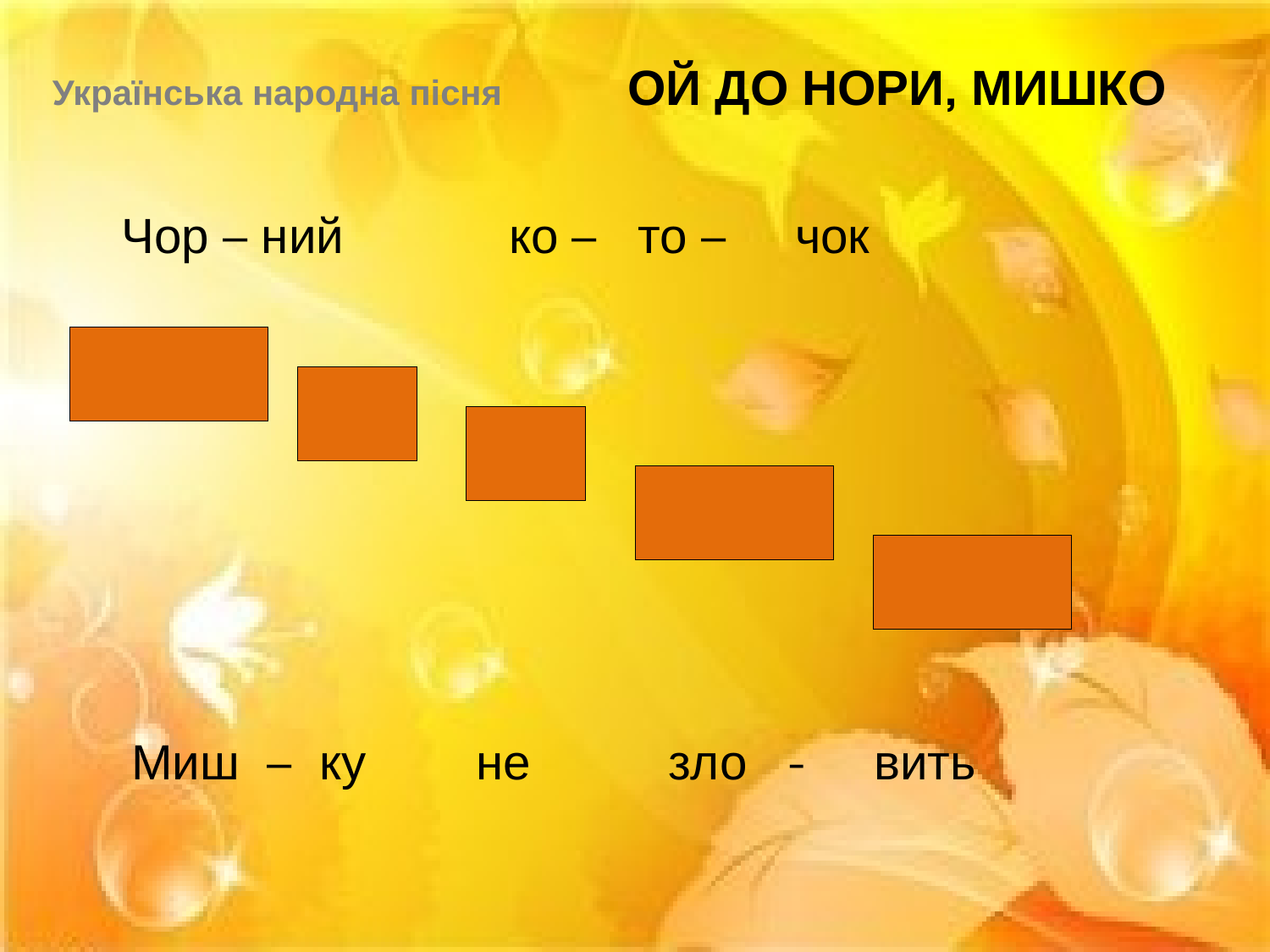

Українська народна пісня
# Ой до нори, мишко
Чор – ний            ко –   то –     чок

Миш  –  ку        не          зло   -     вить